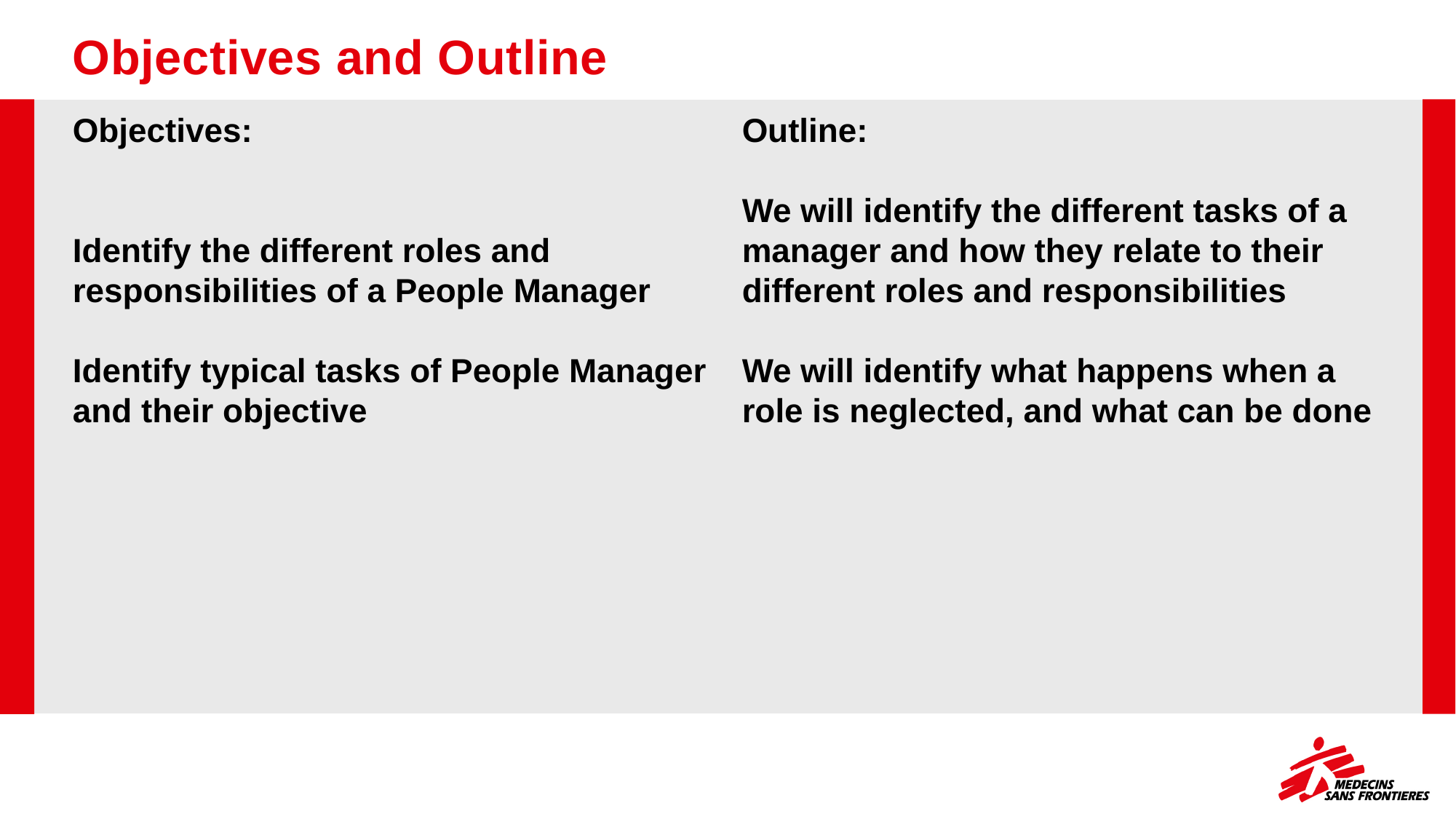

# Objectives and Outline
Objectives:

Identify the different roles and responsibilities of a People Manager

Identify typical tasks of People Manager and their objective

Outline:

We will identify the different tasks of a manager and how they relate to their different roles and responsibilities

We will identify what happens when a role is neglected, and what can be done